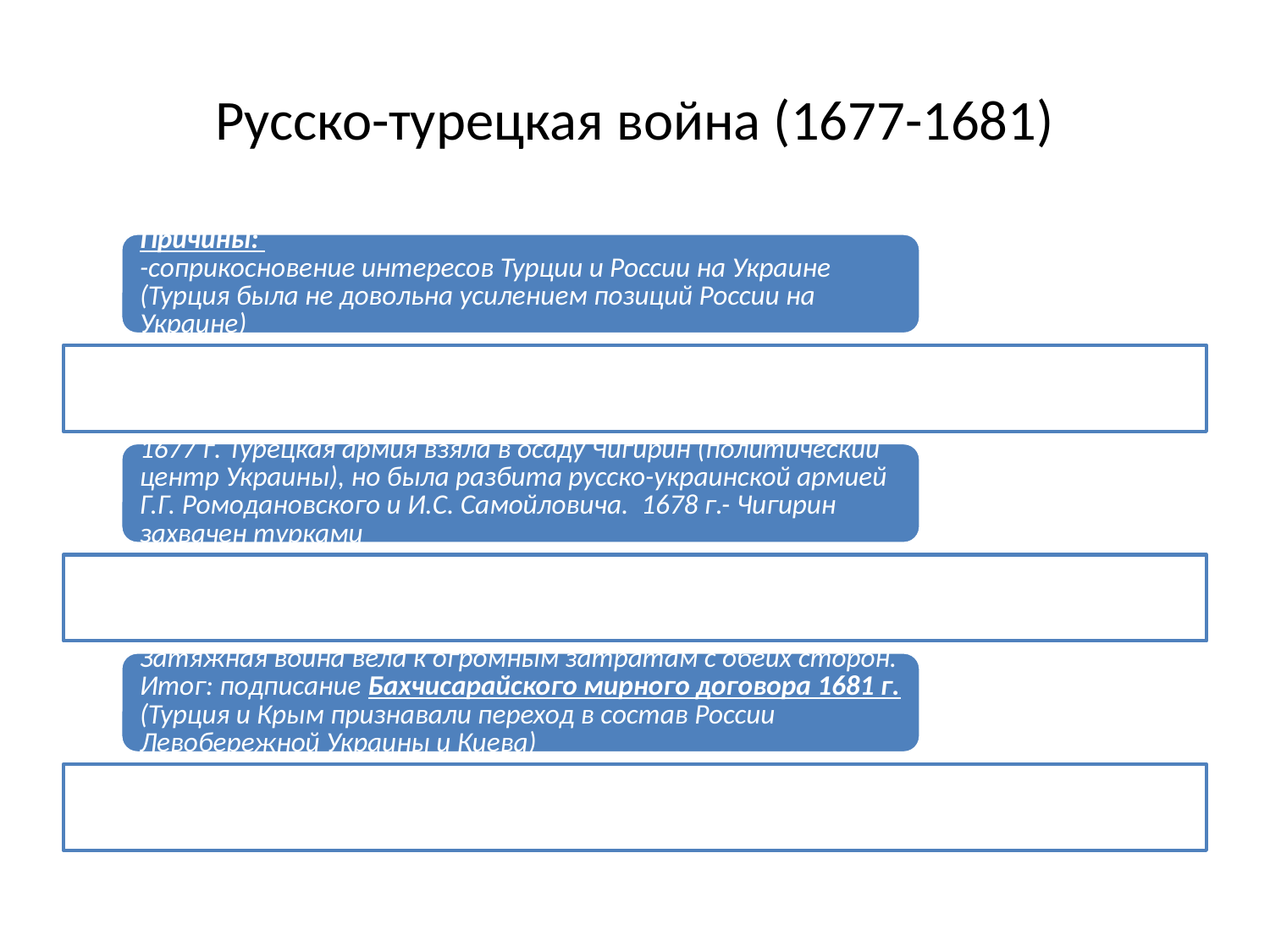

# Русско-турецкая война (1677-1681)
Причины:
-соприкосновение интересов Турции и России на Украине (Турция была не довольна усилением позиций России на Украине)
1677 г. Турецкая армия взяла в осаду Чигирин (политический центр Украины), но была разбита русско-украинской армией  Г.Г. Ромодановского и И.С. Самойловича.  1678 г.- Чигирин захвачен турками
Затяжная война вела к огромным затратам с обеих сторон. Итог: подписание Бахчисарайского мирного договора 1681 г. (Турция и Крым признавали переход в состав России Левобережной Украины и Киева)